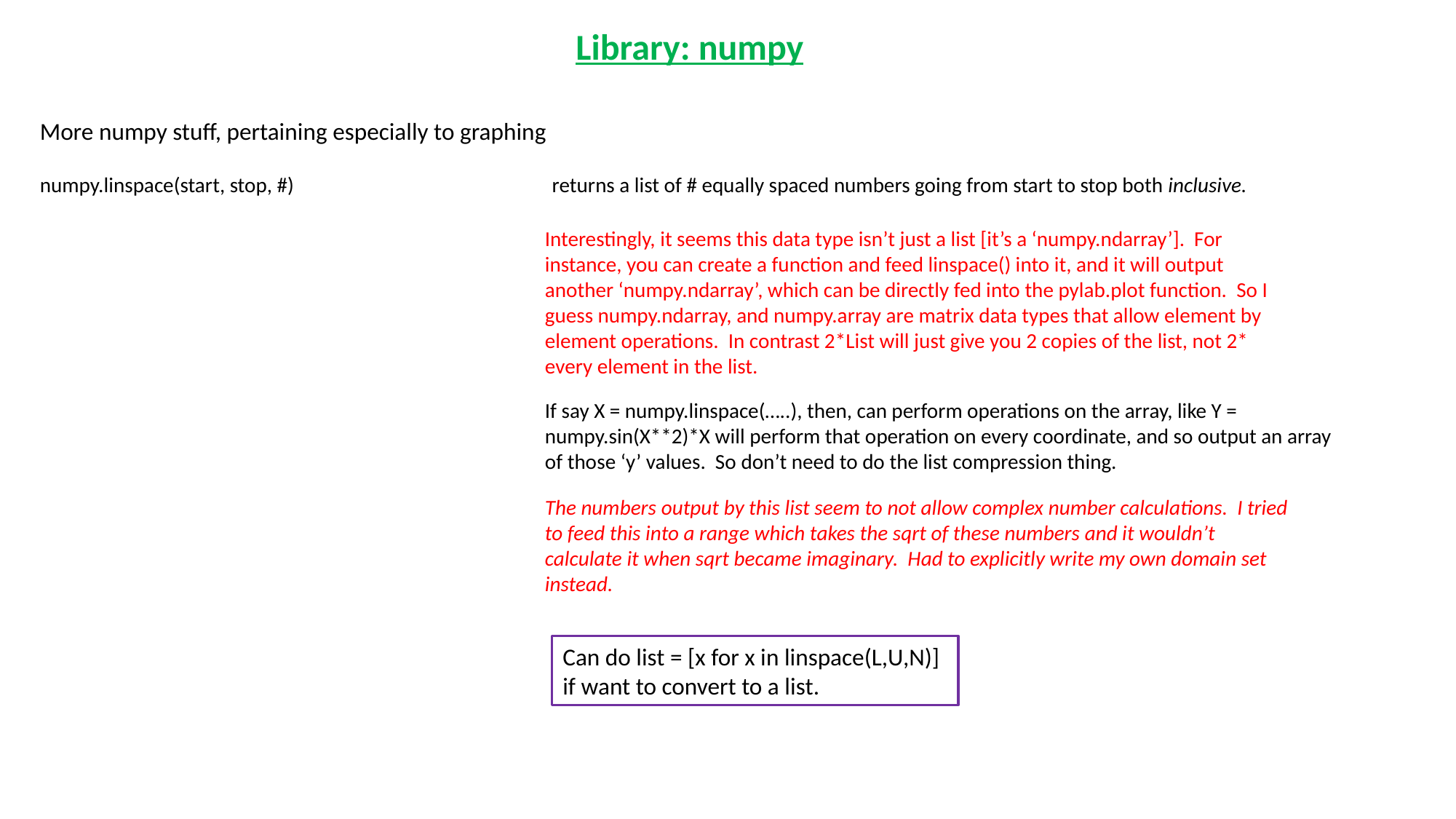

Library: numpy
More numpy stuff, pertaining especially to graphing
numpy.linspace(start, stop, #)		                returns a list of # equally spaced numbers going from start to stop both inclusive.
Interestingly, it seems this data type isn’t just a list [it’s a ‘numpy.ndarray’].  For instance, you can create a function and feed linspace() into it, and it will output another ‘numpy.ndarray’, which can be directly fed into the pylab.plot function.  So I guess numpy.ndarray, and numpy.array are matrix data types that allow element by element operations.  In contrast 2*List will just give you 2 copies of the list, not 2* every element in the list.
If say X = numpy.linspace(…..), then, can perform operations on the array, like Y = numpy.sin(X**2)*X will perform that operation on every coordinate, and so output an array of those ‘y’ values.  So don’t need to do the list compression thing.
The numbers output by this list seem to not allow complex number calculations.  I tried to feed this into a range which takes the sqrt of these numbers and it wouldn’t calculate it when sqrt became imaginary.  Had to explicitly write my own domain set instead.
Can do list = [x for x in linspace(L,U,N)] if want to convert to a list.